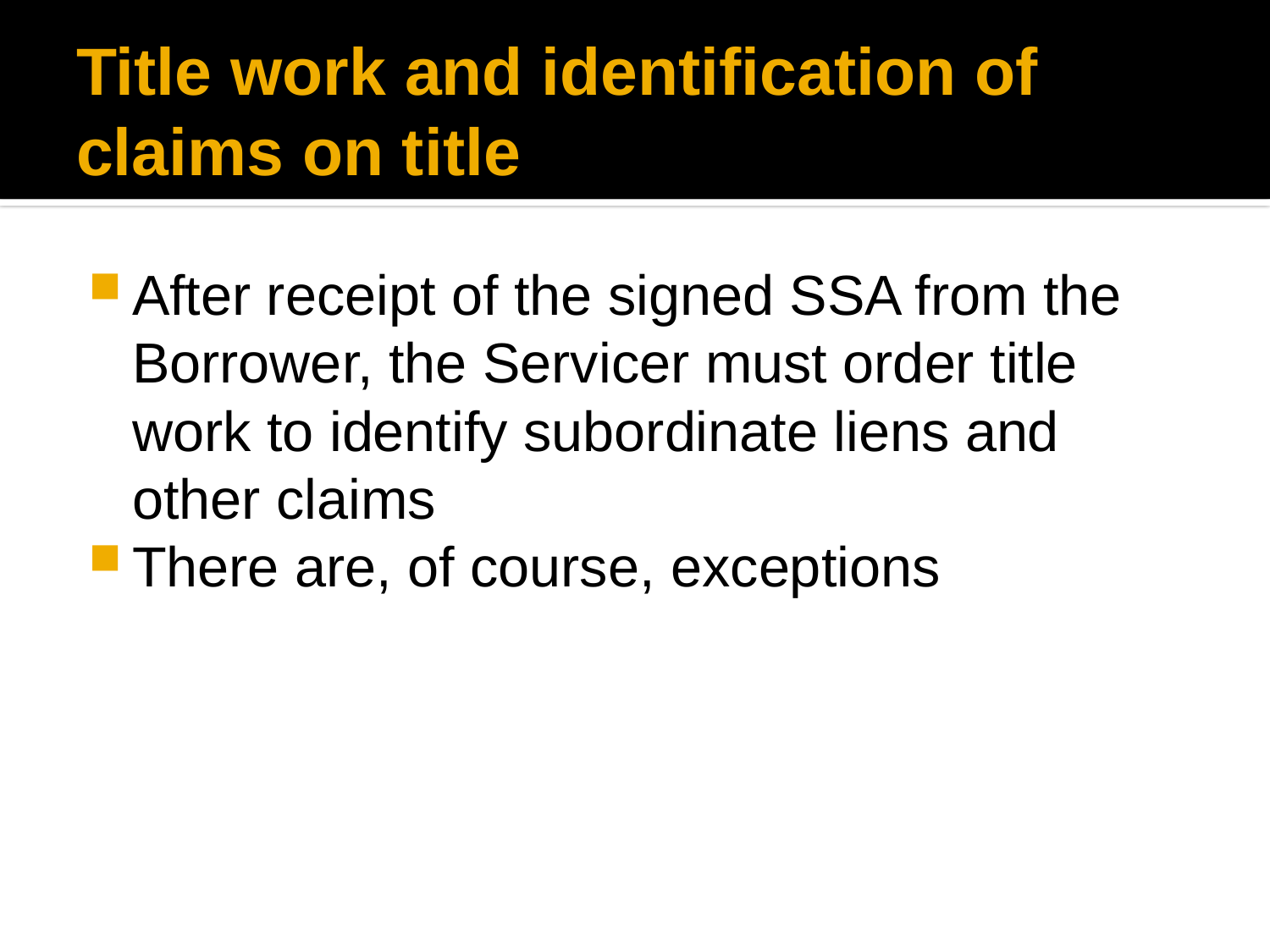

# Title work and identification of claims on title
After receipt of the signed SSA from the Borrower, the Servicer must order title work to identify subordinate liens and other claims
There are, of course, exceptions